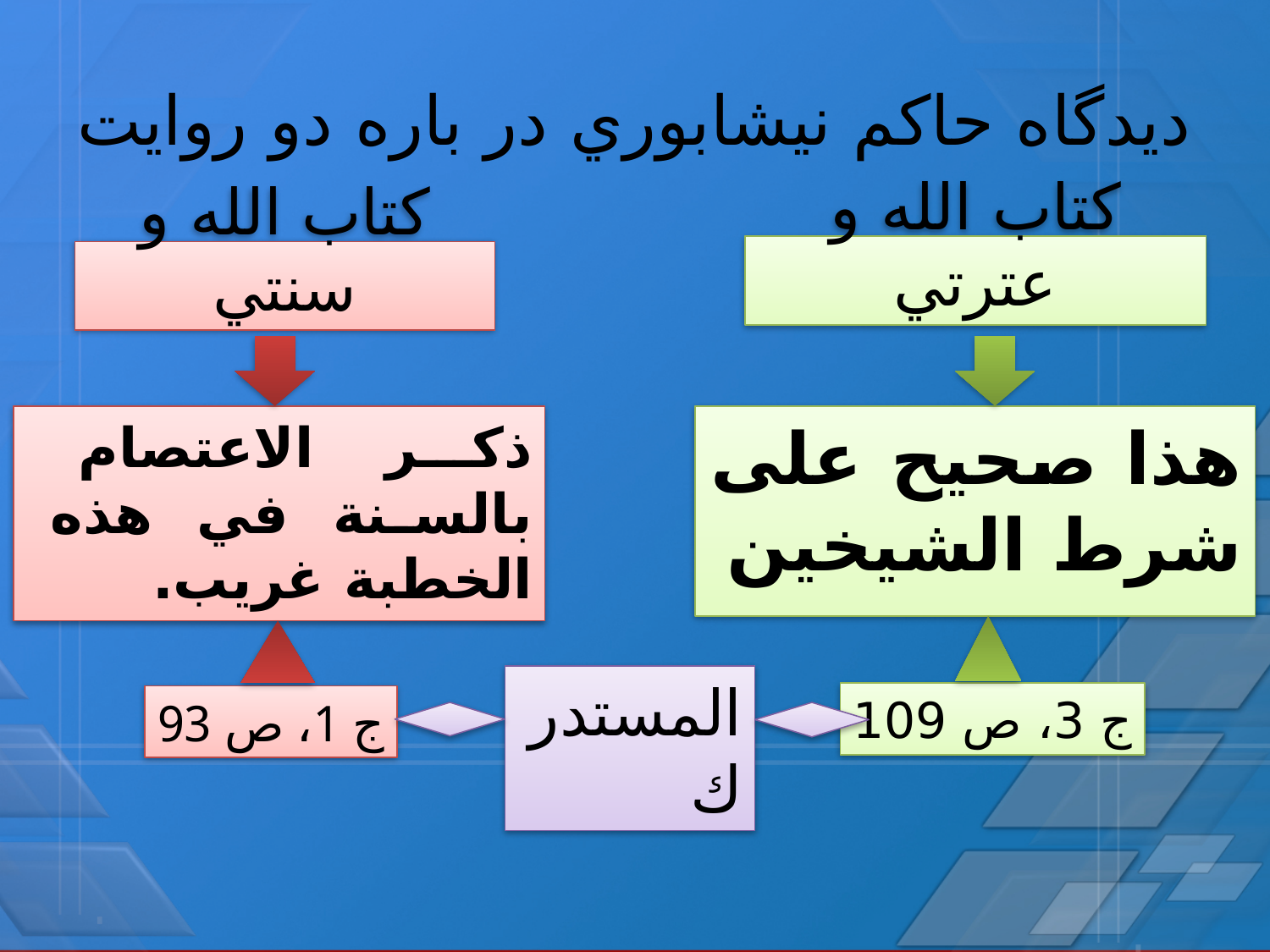

# ديدگاه حاكم نيشابوري در باره دو روايت
كتاب الله و عترتي
كتاب الله و سنتي

ذكر الاعتصام بالسنة في هذه الخطبة غريب.
هذا صحيح على شرط الشيخين

المستدرك
ج 3، ص 109
ج 1، ص 93